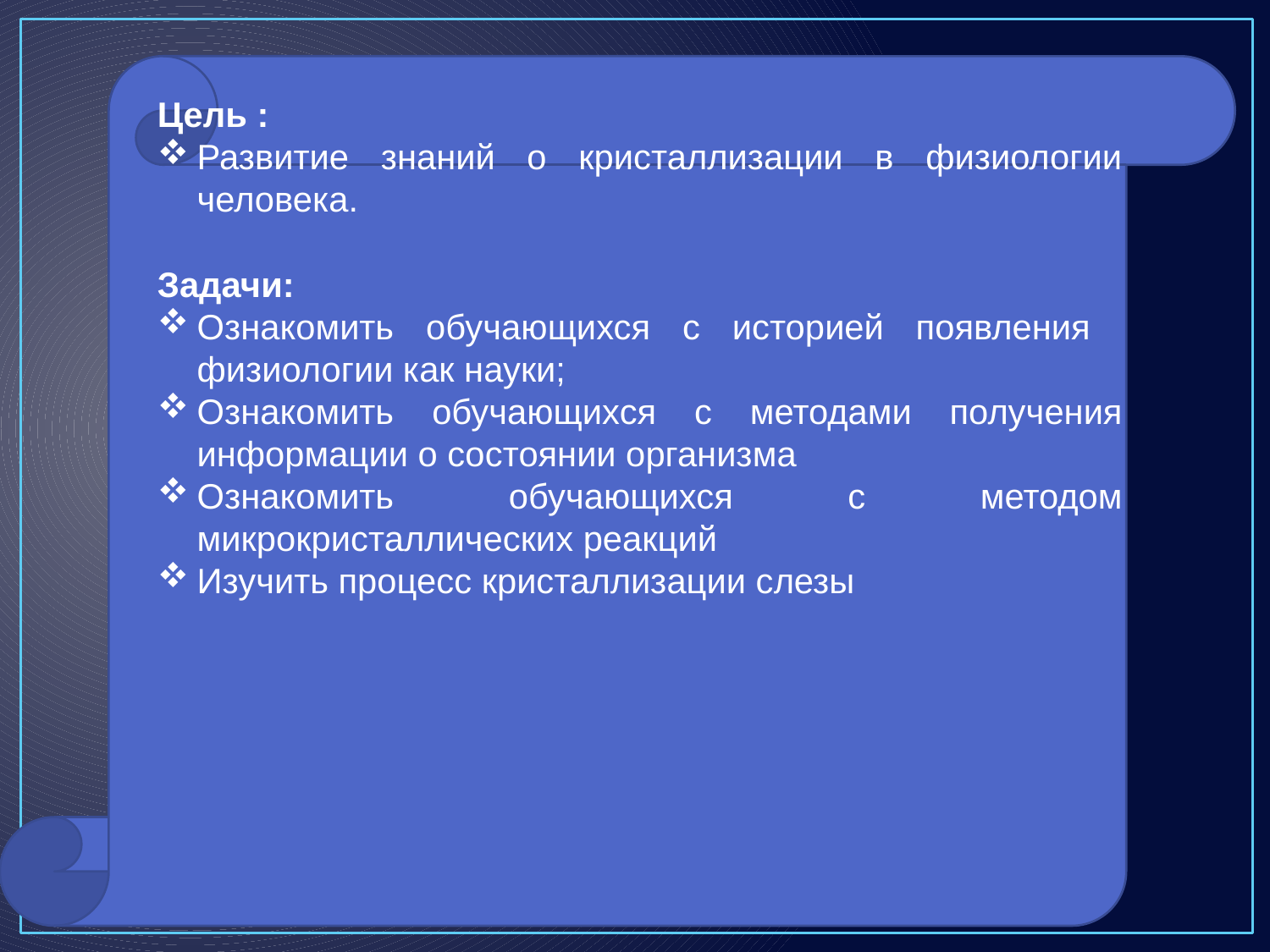

Цель :
Развитие знаний о кристаллизации в физиологии человека.

Задачи:
Ознакомить обучающихся с историей появления  физиологии как науки;
Ознакомить обучающихся с методами получения информации о состоянии организма
Ознакомить обучающихся с методом микрокристаллических реакций
Изучить процесс кристаллизации слезы